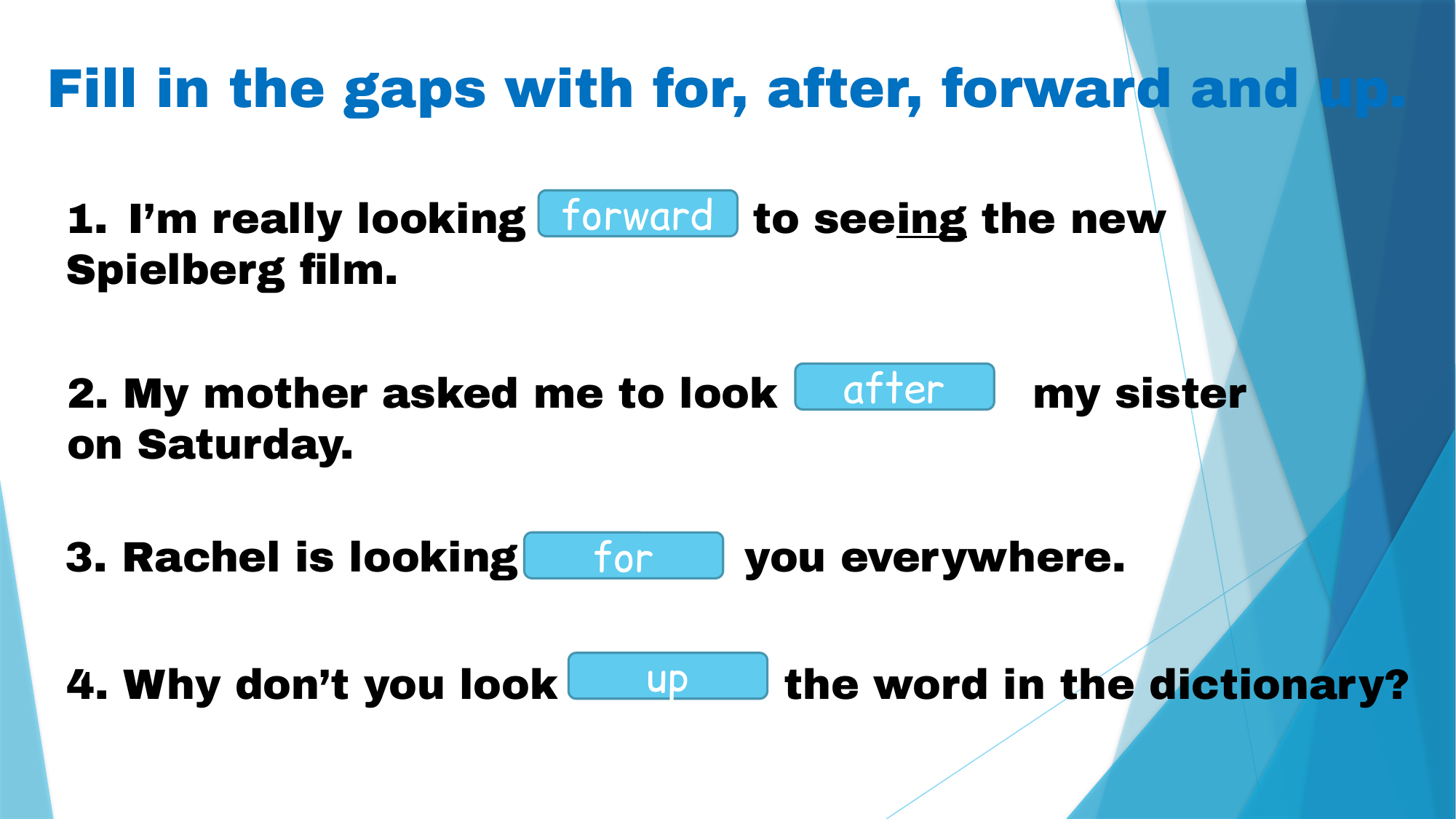

Fill in the gaps with for, after, forward and up.
I’m really looking  …………  to seeing the new
Spielberg film.
forward
2. My mother asked me to look   …………   my sister
on Saturday.
after
3. Rachel is looking …………   you everywhere.
for
4. Why don’t you look  …………  the word in the dictionary?
up